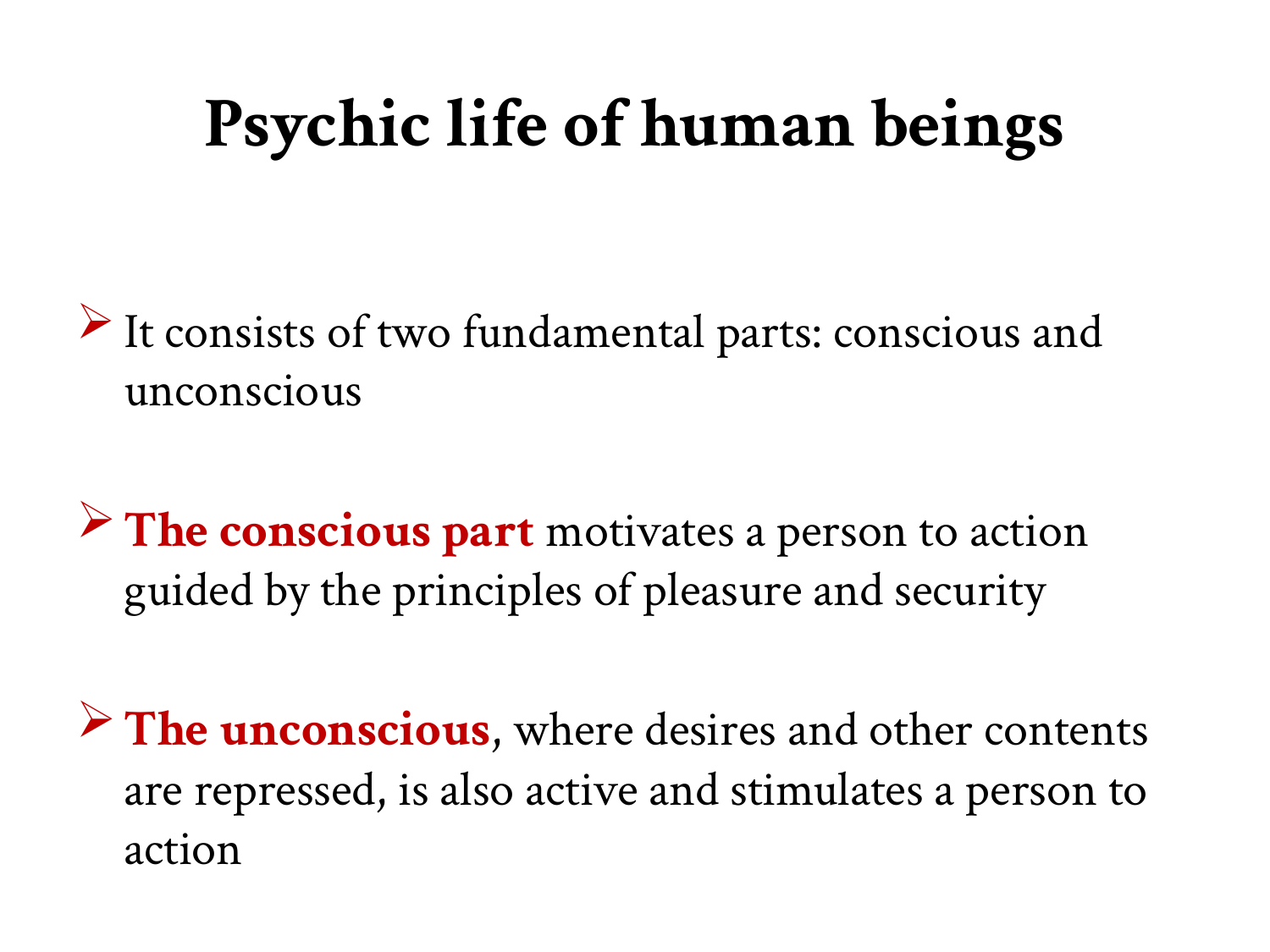

# Psychic life of human beings

It consists of two fundamental parts: conscious and unconscious

The conscious part motivates a person to action guided by the principles of pleasure and security

The unconscious, where desires and other contents are repressed, is also active and stimulates a person to action